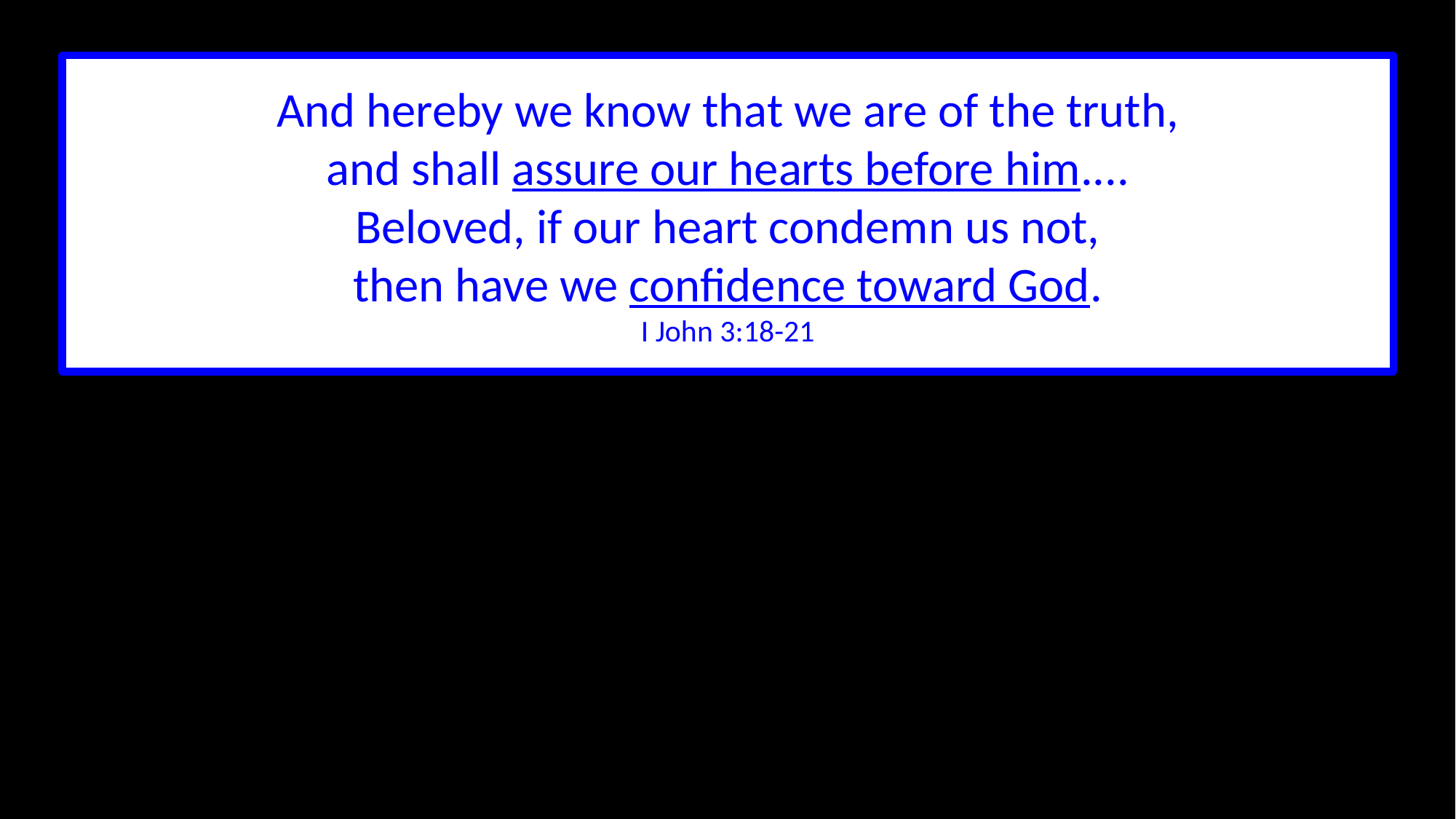

And hereby we know that we are of the truth,
and shall assure our hearts before him....
Beloved, if our heart condemn us not,
then have we confidence toward God.
I John 3:18-21